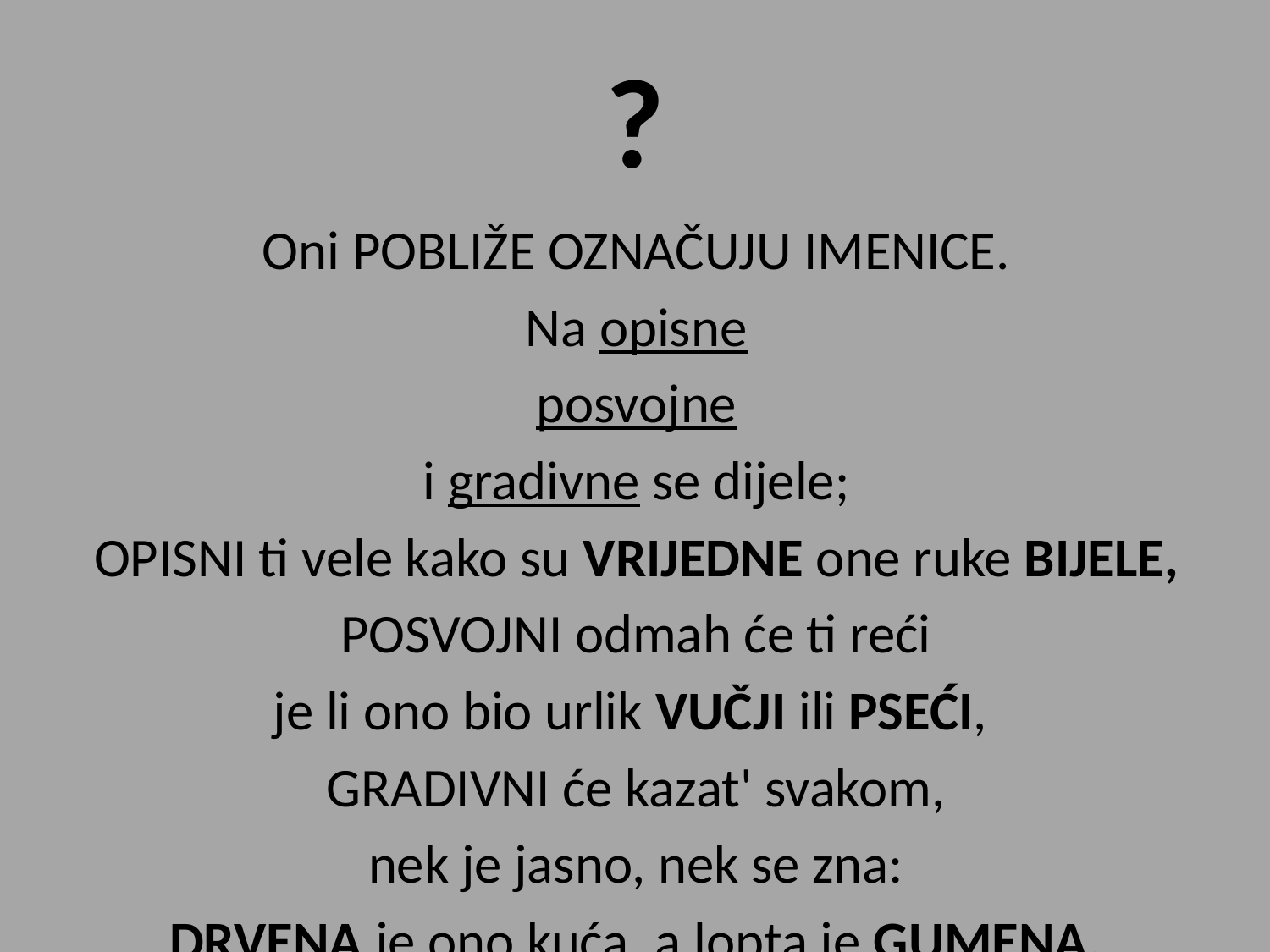

# ?

Oni POBLIŽE OZNAČUJU IMENICE.
Na opisne
posvojne
i gradivne se dijele;
OPISNI ti vele kako su VRIJEDNE one ruke BIJELE,
POSVOJNI odmah će ti reći
je li ono bio urlik VUČJI ili PSEĆI,
GRADIVNI će kazat' svakom,
nek je jasno, nek se zna:
DRVENA je ono kuća, a lopta je GUMENA.